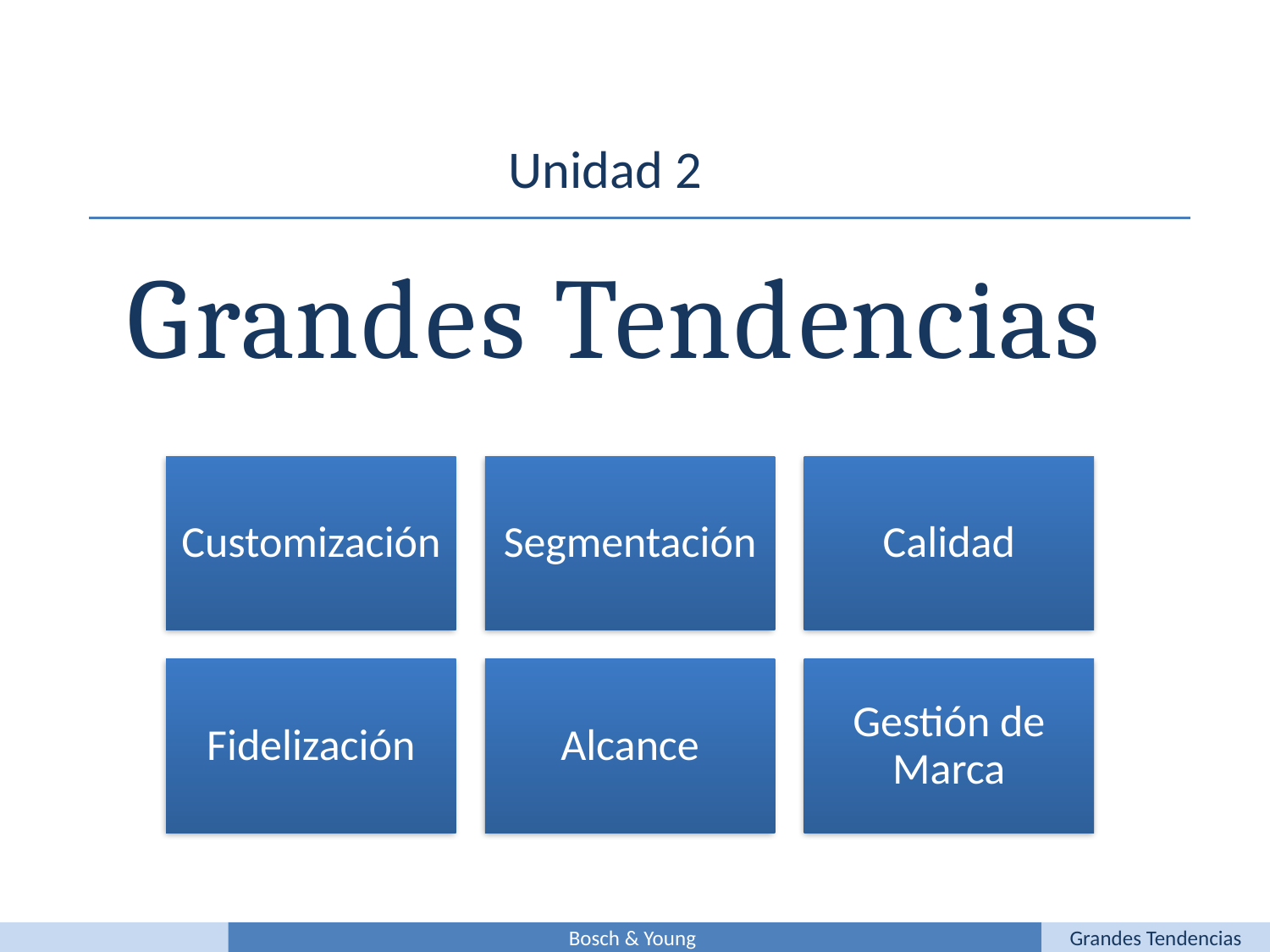

Unidad 2
Grandes Tendencias
Customización
Segmentación
Calidad
Fidelización
Alcance
Gestión de Marca

Bosch & Young
Grandes Tendencias